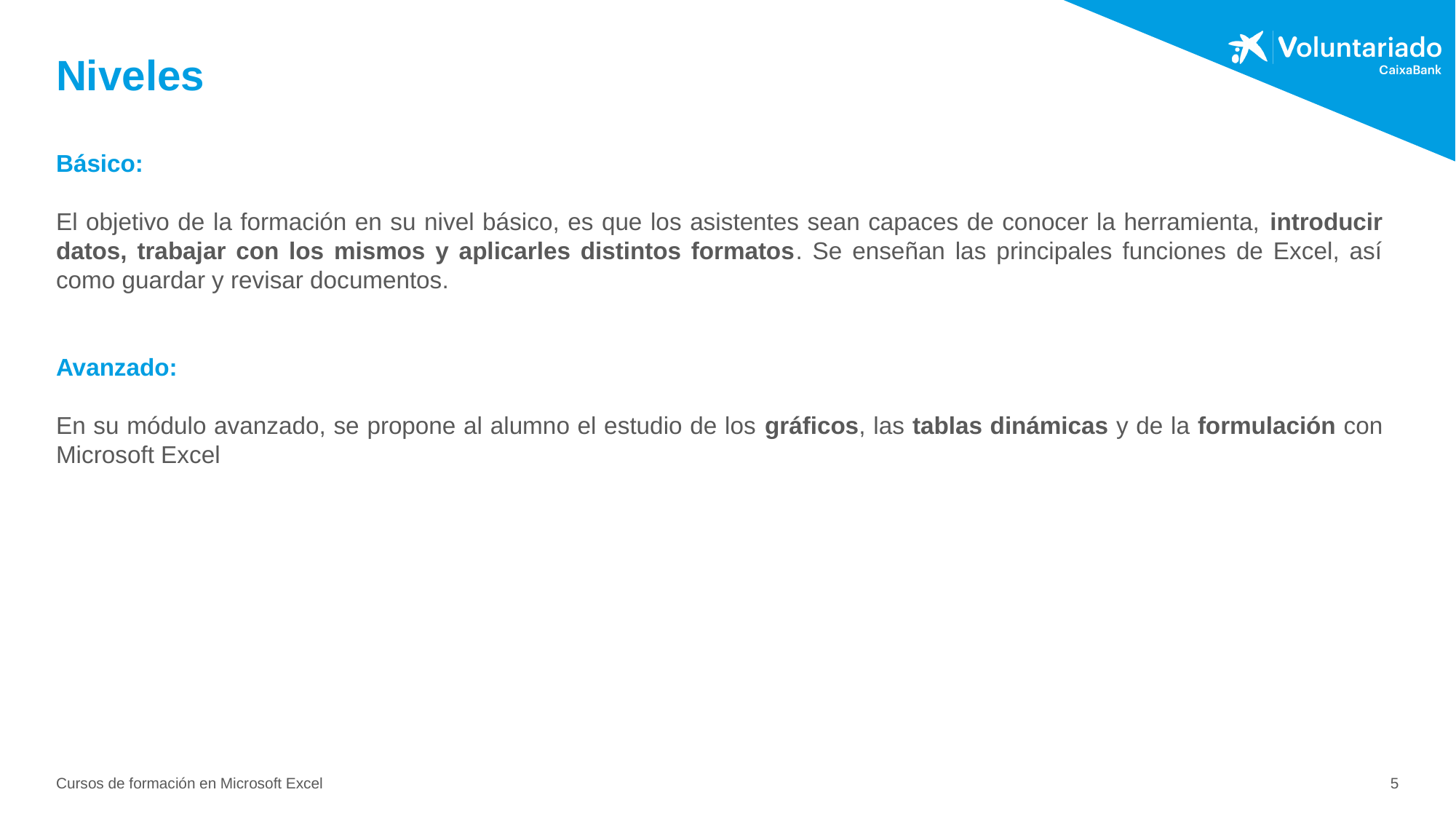

# Niveles

Básico:

El objetivo de la formación en su nivel básico, es que los asistentes sean capaces de conocer la herramienta, introducir datos, trabajar con los mismos y aplicarles distintos formatos. Se enseñan las principales funciones de Excel, así como guardar y revisar documentos.

Avanzado:

En su módulo avanzado, se propone al alumno el estudio de los gráficos, las tablas dinámicas y de la formulación con Microsoft Excel